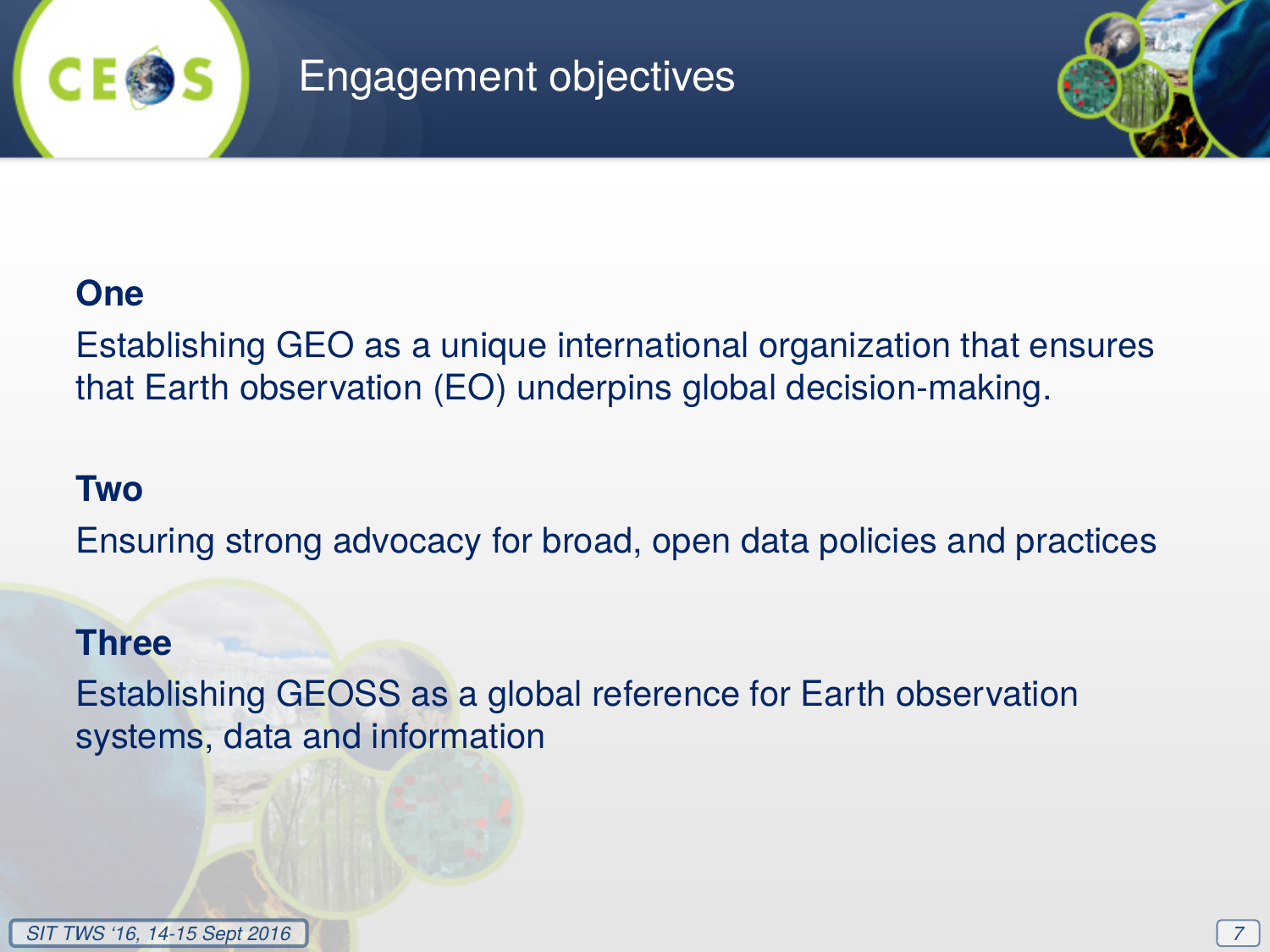

Engagement objectives
One
Establishing GEO as a unique international organization that ensures that Earth observation (EO) underpins global decision-making.

Two
Ensuring strong advocacy for broad, open data policies and practices

Three
Establishing GEOSS as a global reference for Earth observation systems, data and information

7